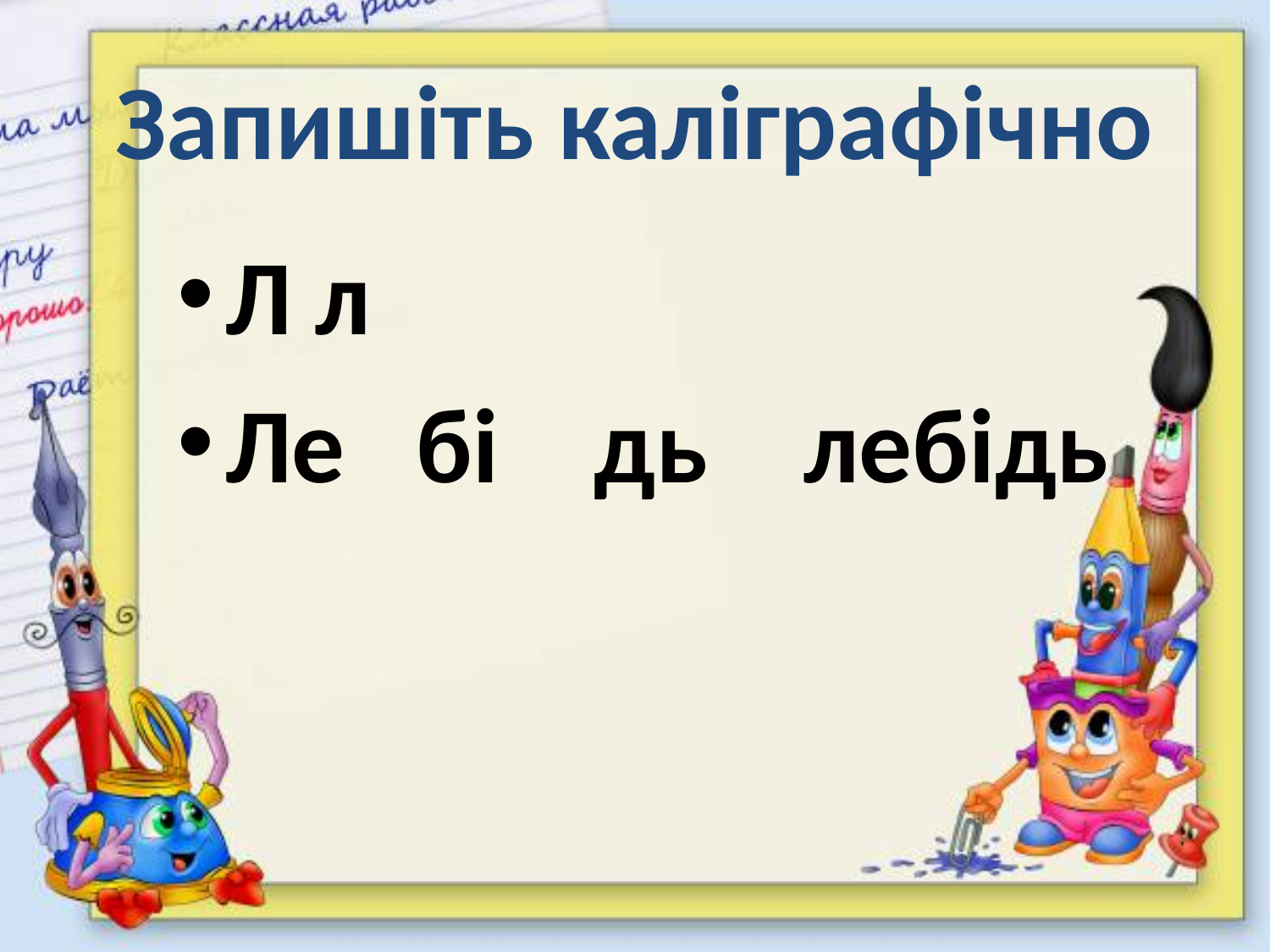

# Запишіть каліграфічно
Л л
Ле   бі    дь    лебідь